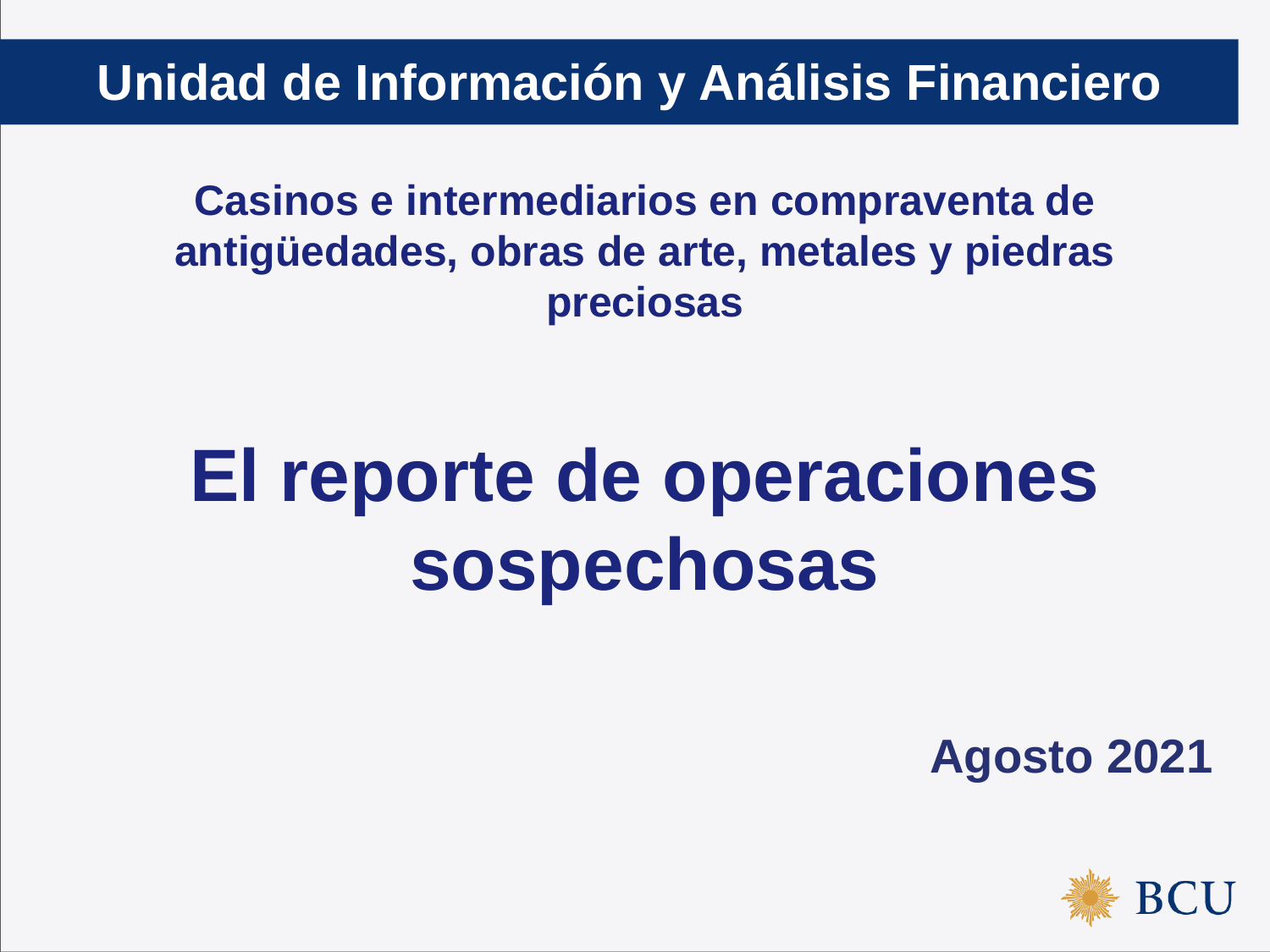

Unidad de Información y Análisis Financiero

Casinos e intermediarios en compraventa de antigüedades, obras de arte, metales y piedras preciosas

El reporte de operaciones sospechosas

Agosto 2021